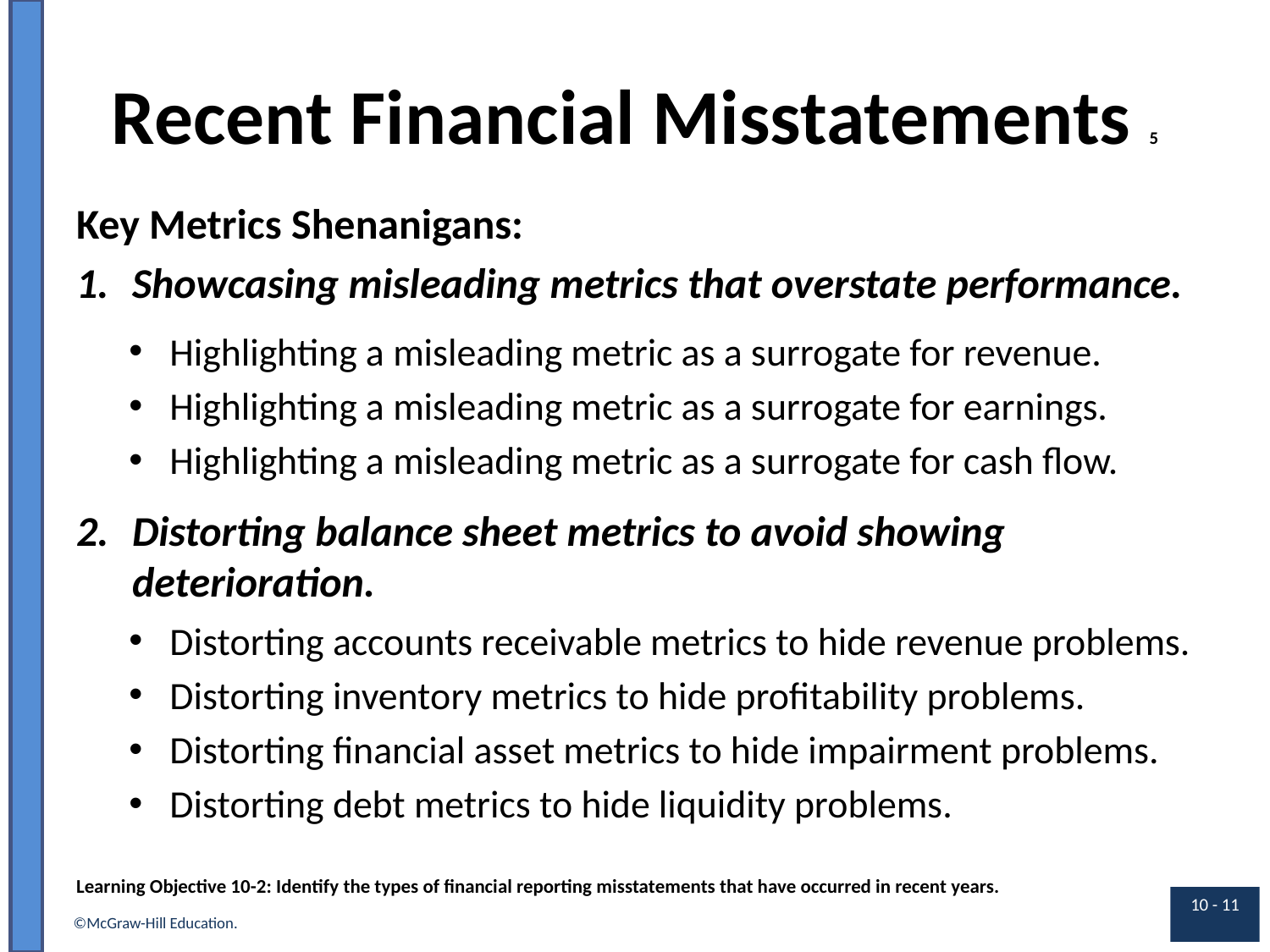

# Recent Financial Misstatements 5
Key Metrics Shenanigans:
Showcasing misleading metrics that overstate performance.
Highlighting a misleading metric as a surrogate for revenue.
Highlighting a misleading metric as a surrogate for earnings.
Highlighting a misleading metric as a surrogate for cash flow.
Distorting balance sheet metrics to avoid showing deterioration.
Distorting accounts receivable metrics to hide revenue problems.
Distorting inventory metrics to hide profitability problems.
Distorting financial asset metrics to hide impairment problems.
Distorting debt metrics to hide liquidity problems.
Learning Objective 10-2: Identify the types of financial reporting misstatements that have occurred in recent years.